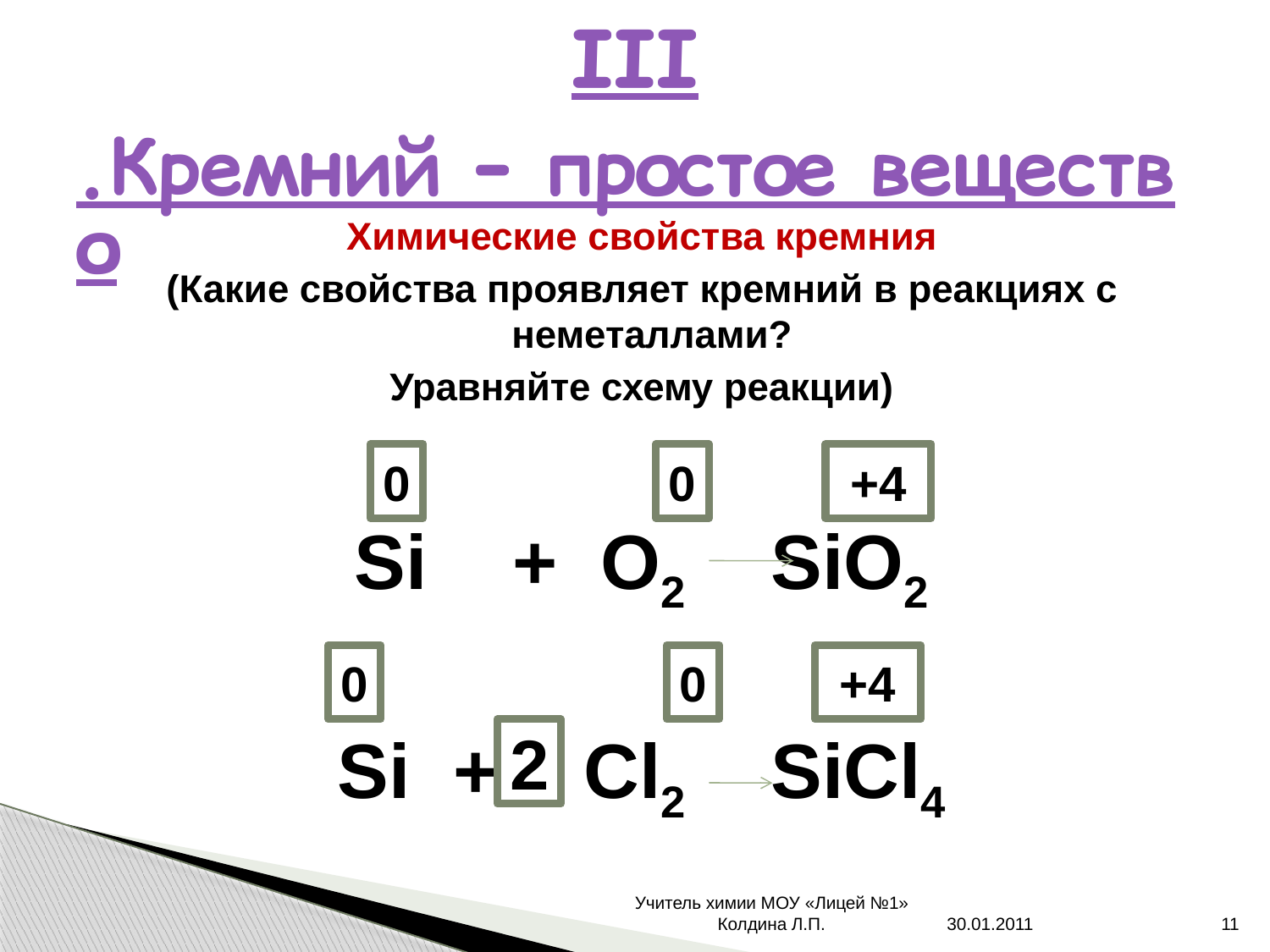

# III.Кремний – простое вещество
Химические свойства кремния
(Какие свойства проявляет кремний в реакциях с неметаллами?
Уравняйте схему реакции)

Si    +  O2    SiO2

Si  +    Cl2    SiCl4

0
0
+4
0
0
+4
2
Учитель химии МОУ «Лицей №1» Колдина Л.П.
30.01.2011
11